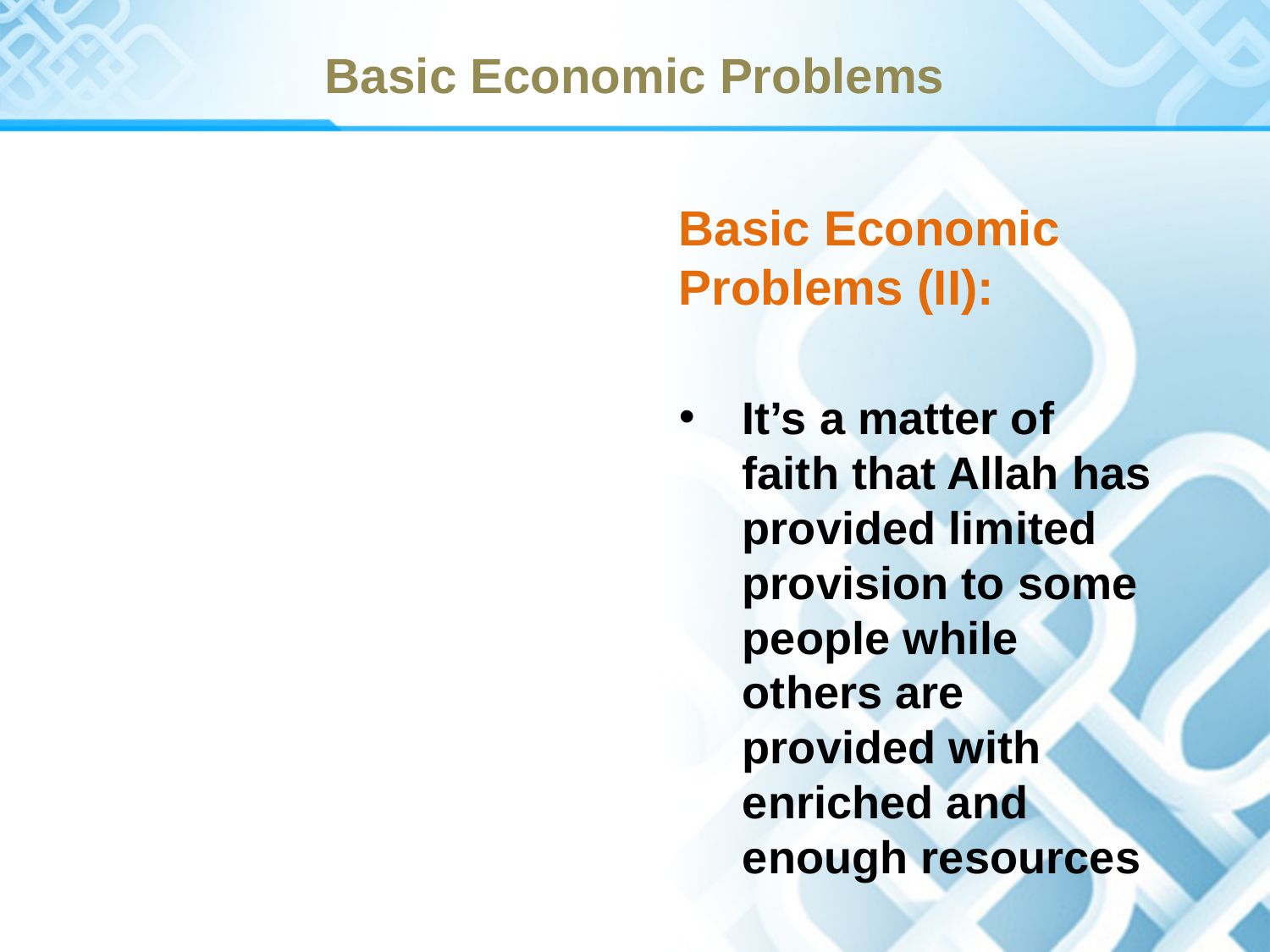

Basic Economic Problems
Basic Economic Problems (II):

It’s a matter of faith that Allah has provided limited provision to some people while others are provided with enriched and enough resources